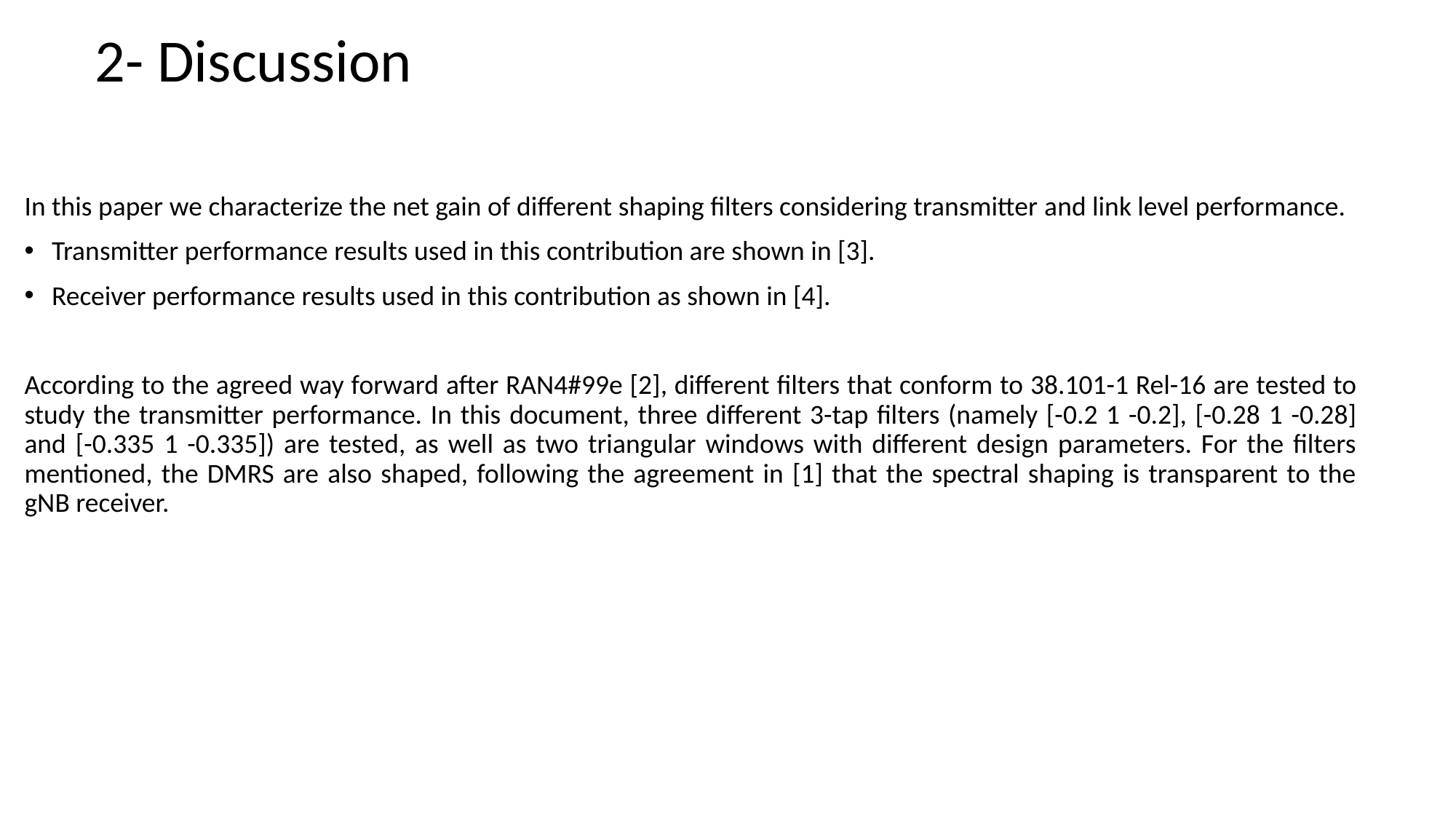

# 2- Discussion

In this paper we characterize the net gain of different shaping filters considering transmitter and link level performance.
Transmitter performance results used in this contribution are shown in [3].
Receiver performance results used in this contribution as shown in [4].

According to the agreed way forward after RAN4#99e [2], different filters that conform to 38.101-1 Rel-16 are tested to study the transmitter performance. In this document, three different 3-tap filters (namely [-0.2 1 -0.2], [-0.28 1 -0.28] and [-0.335 1 -0.335]) are tested, as well as two triangular windows with different design parameters. For the filters mentioned, the DMRS are also shaped, following the agreement in [1] that the spectral shaping is transparent to the gNB receiver.